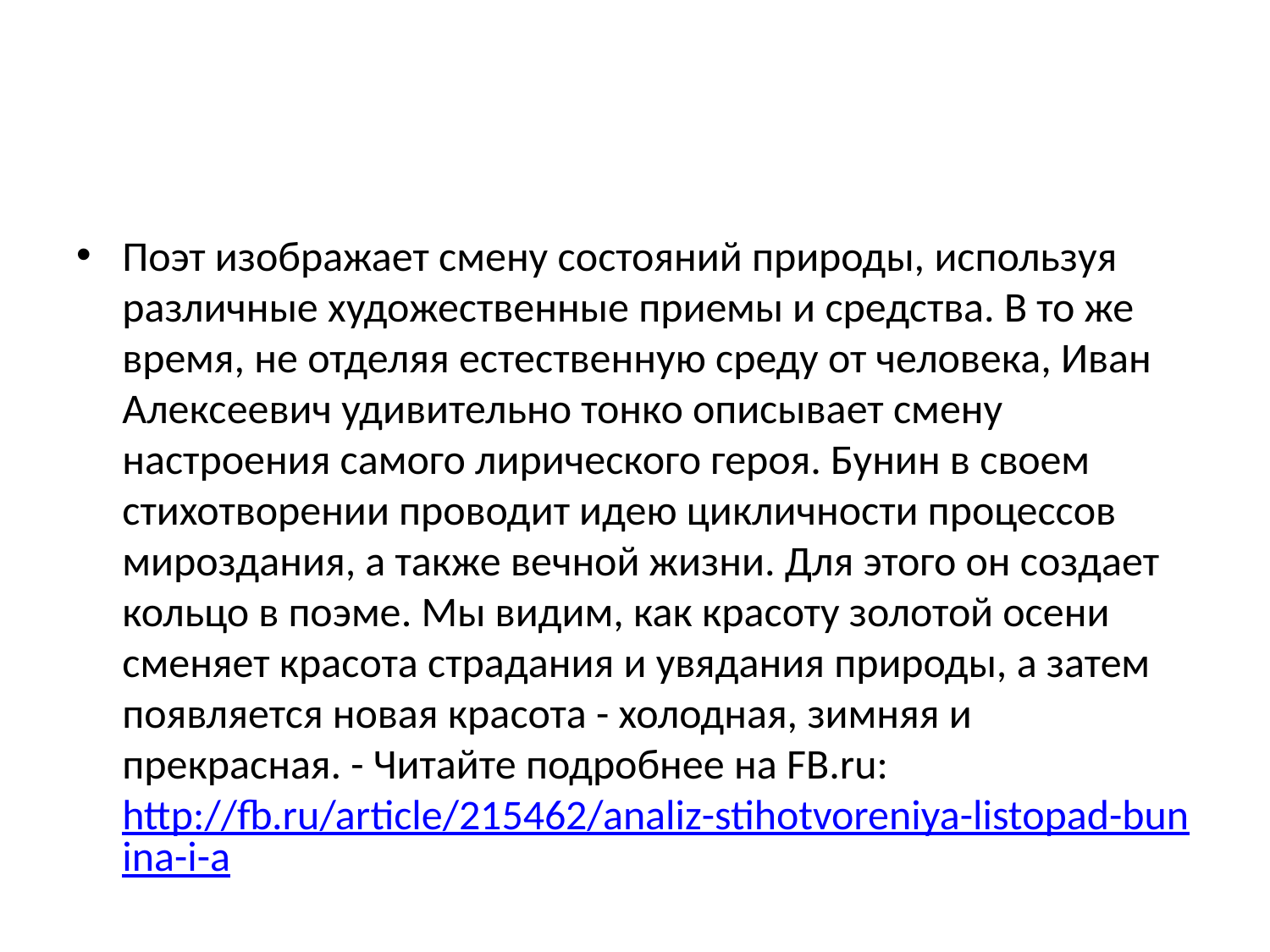

#
Поэт изображает смену состояний природы, используя различные художественные приемы и средства. В то же время, не отделяя естественную среду от человека, Иван Алексеевич удивительно тонко описывает смену настроения самого лирического героя. Бунин в своем стихотворении проводит идею цикличности процессов мироздания, а также вечной жизни. Для этого он создает кольцо в поэме. Мы видим, как красоту золотой осени сменяет красота страдания и увядания природы, а затем появляется новая красота - холодная, зимняя и прекрасная. - Читайте подробнее на FB.ru: http://fb.ru/article/215462/analiz-stihotvoreniya-listopad-bunina-i-a